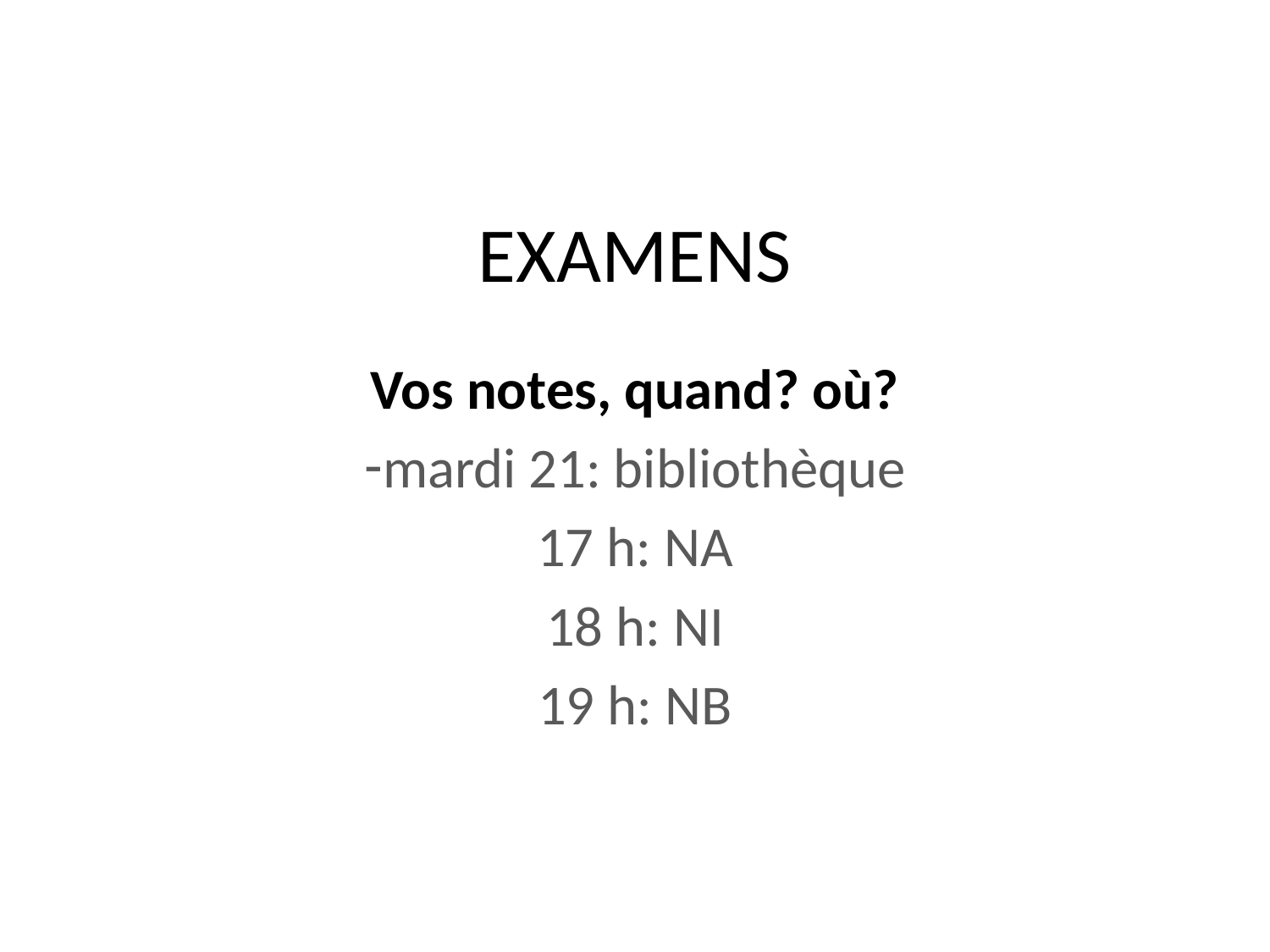

# EXAMENS
Vos notes, quand? où?
mardi 21: bibliothèque
17 h: NA
18 h: NI
19 h: NB